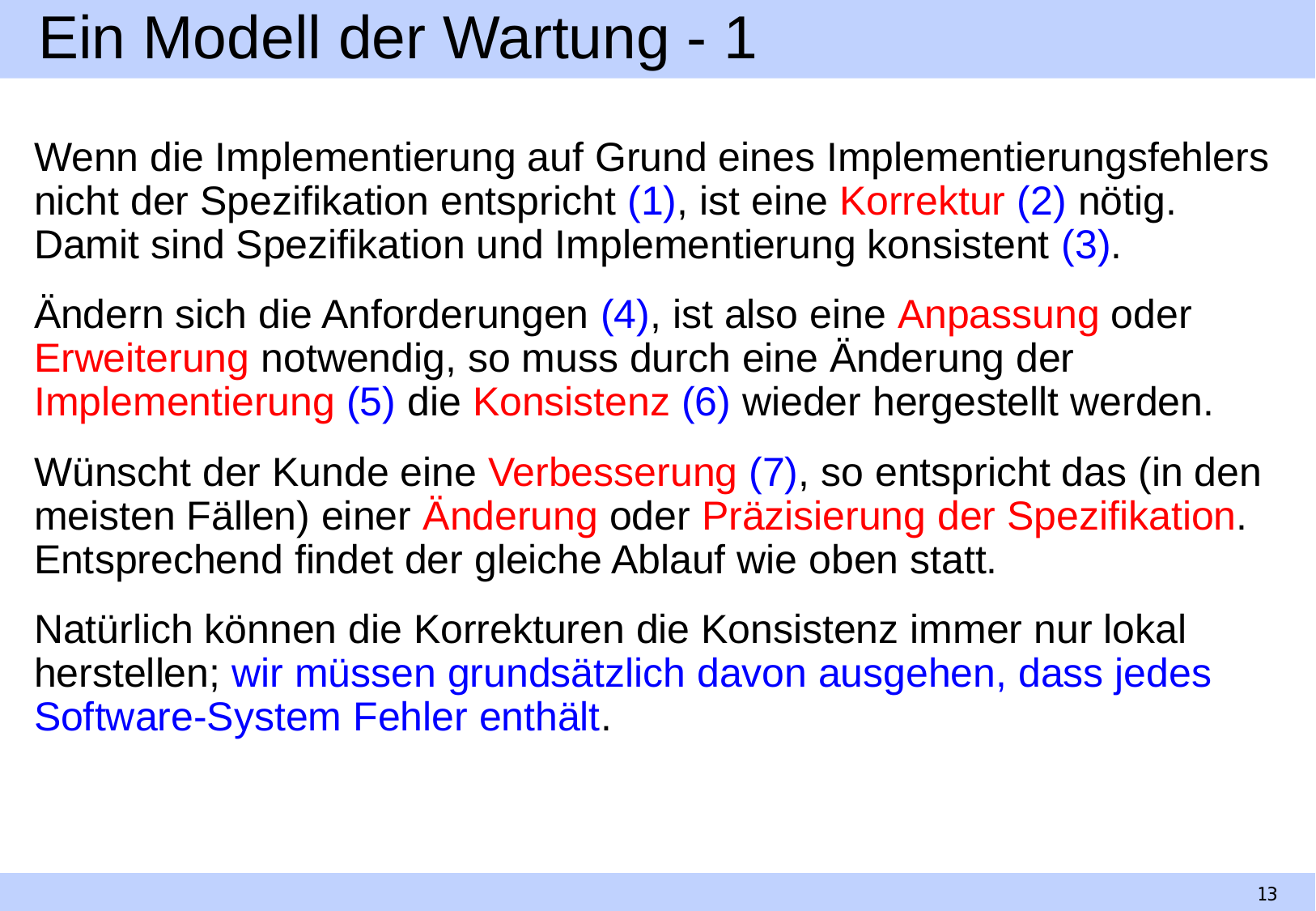

# Ein Modell der Wartung - 1
Wenn die Implementierung auf Grund eines Implementierungsfehlers nicht der Spezifikation entspricht (1), ist eine Korrektur (2) nötig. Damit sind Spezifikation und Implementierung konsistent (3).
Ändern sich die Anforderungen (4), ist also eine Anpassung oder Erweiterung notwendig, so muss durch eine Änderung der Implementierung (5) die Konsistenz (6) wieder hergestellt werden.
Wünscht der Kunde eine Verbesserung (7), so entspricht das (in den meisten Fällen) einer Änderung oder Präzisierung der Spezifikation. Entsprechend findet der gleiche Ablauf wie oben statt.
Natürlich können die Korrekturen die Konsistenz immer nur lokal herstellen; wir müssen grundsätzlich davon ausgehen, dass jedes Software-System Fehler enthält.

13